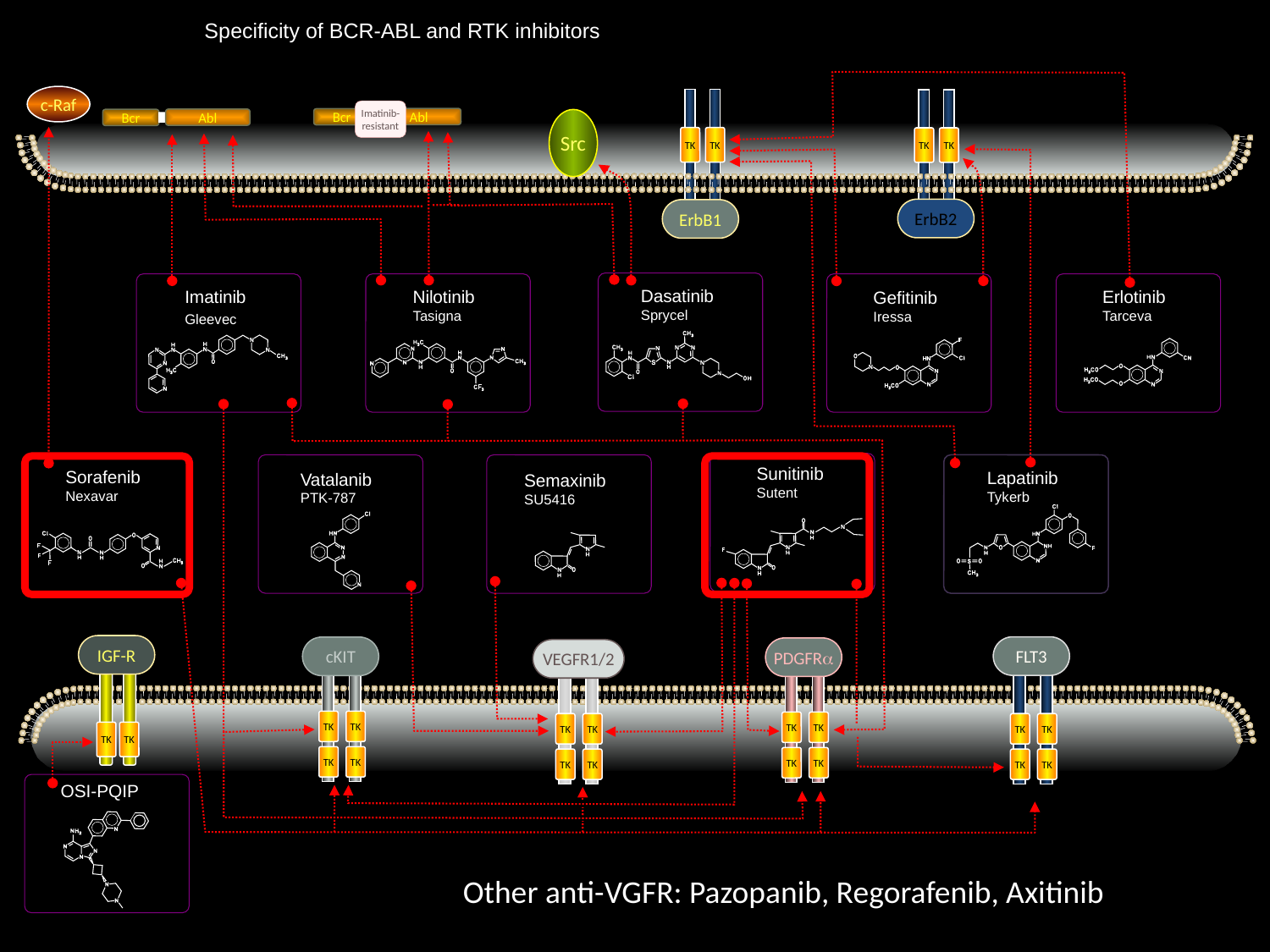

Specificity of BCR-ABL and RTK inhibitors

c-Raf

Imatinib-
resistant
Abl
Bcr

Abl
Bcr

Src

TK
TK
TK
TK

ErbB2
ErbB1

Dasatinib
Sprycel

Imatinib
Gleevec

Nilotinib
Tasigna

Erlotinib
Tarceva

Gefitinib
Iressa

Sunitinib
Sutent

Semaxinib
SU5416

Lapatinib
Tykerb

Vatalanib
PTK-787

Sorafenib
Nexavar

IGF-R
FLT3
cKIT
PDGFRα
VEGFR1/2

TK
TK

TK
TK

TK
TK

TK
TK

TK
TK

TK
TK

TK
TK

TK
TK

TK

TK

OSI-PQIP

Other anti-VGFR: Pazopanib, Regorafenib, Axitinib